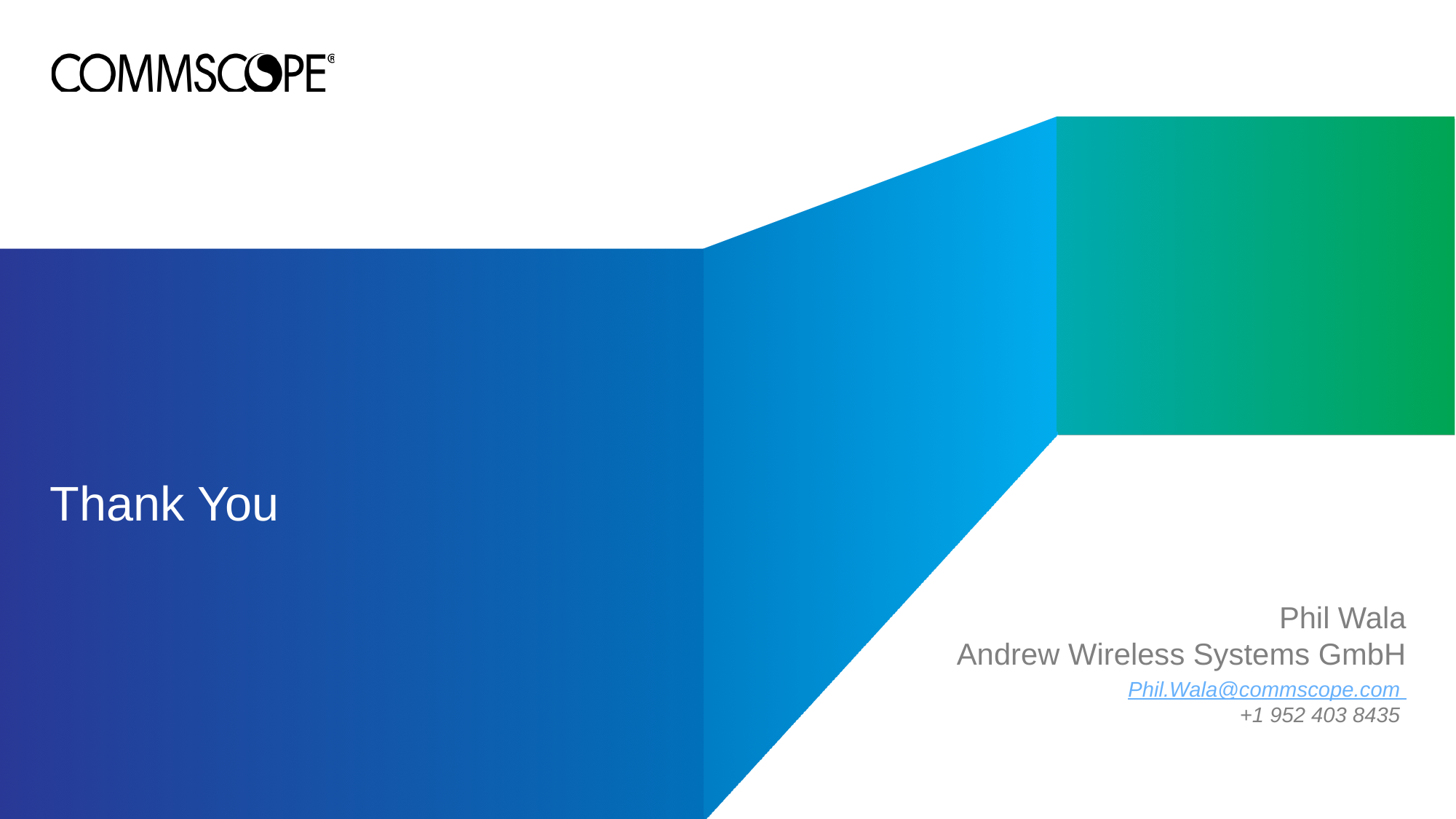

Thank You
Phil Wala
Andrew Wireless Systems GmbH
Phil.Wala@commscope.com
+1 952 403 8435